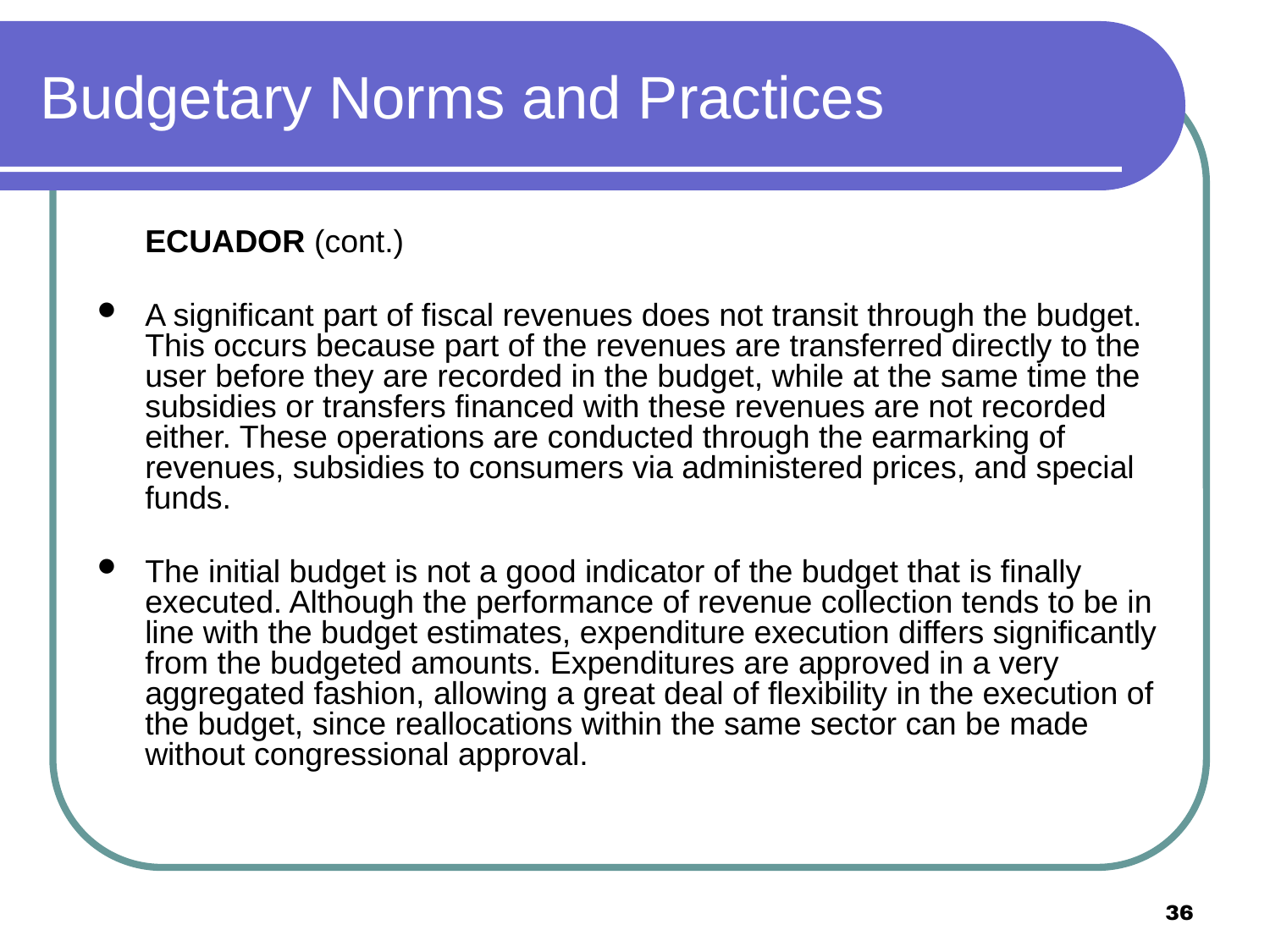

# Budgetary Norms and Practices
	ECUADOR (cont.)

A significant part of fiscal revenues does not transit through the budget. This occurs because part of the revenues are transferred directly to the user before they are recorded in the budget, while at the same time the subsidies or transfers financed with these revenues are not recorded either. These operations are conducted through the earmarking of revenues, subsidies to consumers via administered prices, and special funds.

The initial budget is not a good indicator of the budget that is finally executed. Although the performance of revenue collection tends to be in line with the budget estimates, expenditure execution differs significantly from the budgeted amounts. Expenditures are approved in a very aggregated fashion, allowing a great deal of flexibility in the execution of the budget, since reallocations within the same sector can be made without congressional approval.
36